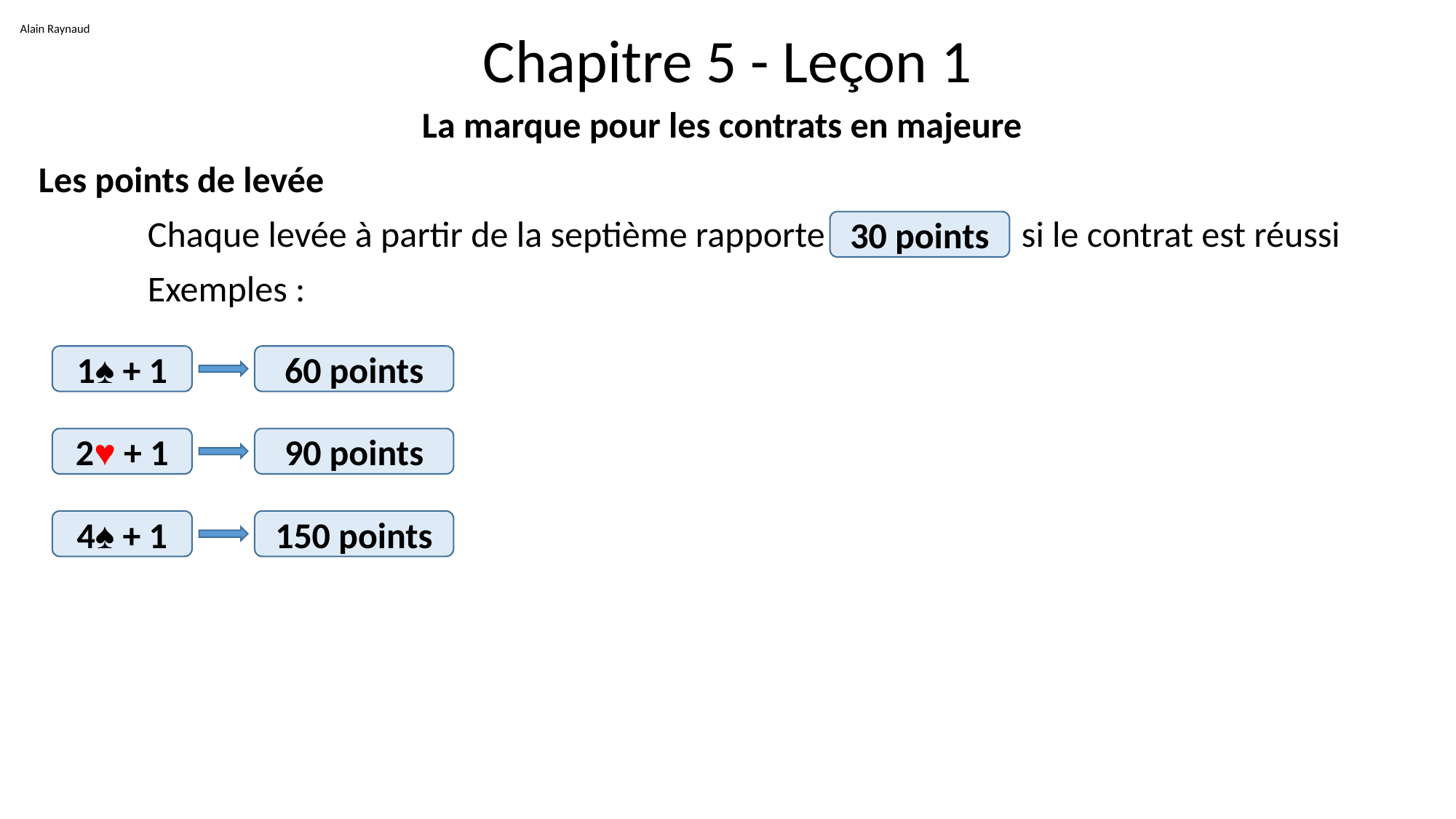

Alain Raynaud
# Chapitre 5 - Leçon 1
La marque pour les contrats en majeure
Les points de levée
	Chaque levée à partir de la septième rapporte                        si le contrat est réussi
	Exemples :
30 points
1♠ + 1

60 points
2♥ + 1

90 points
4♠ + 1

150 points